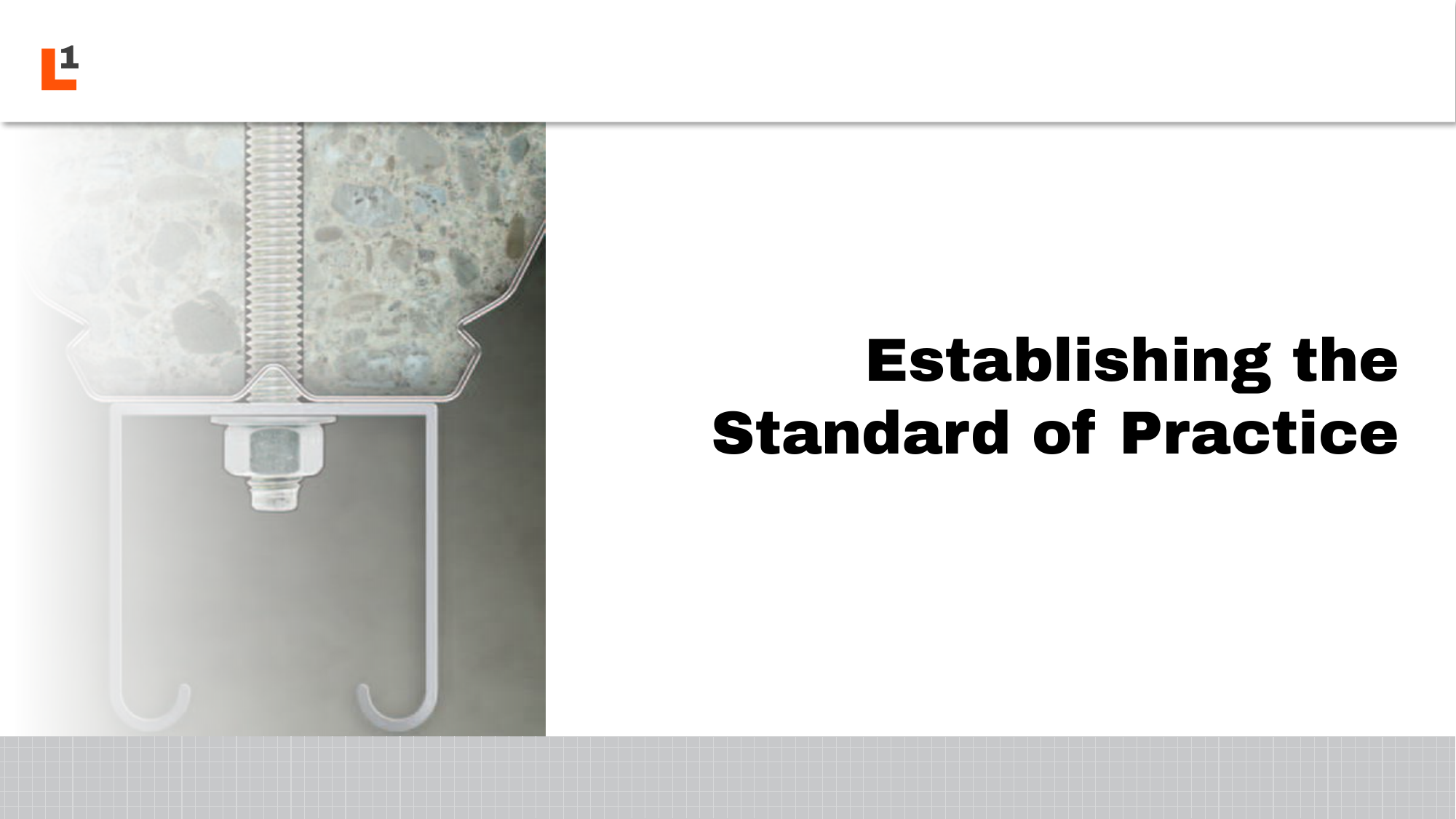

L
1
# Establishing the Standard of Practice